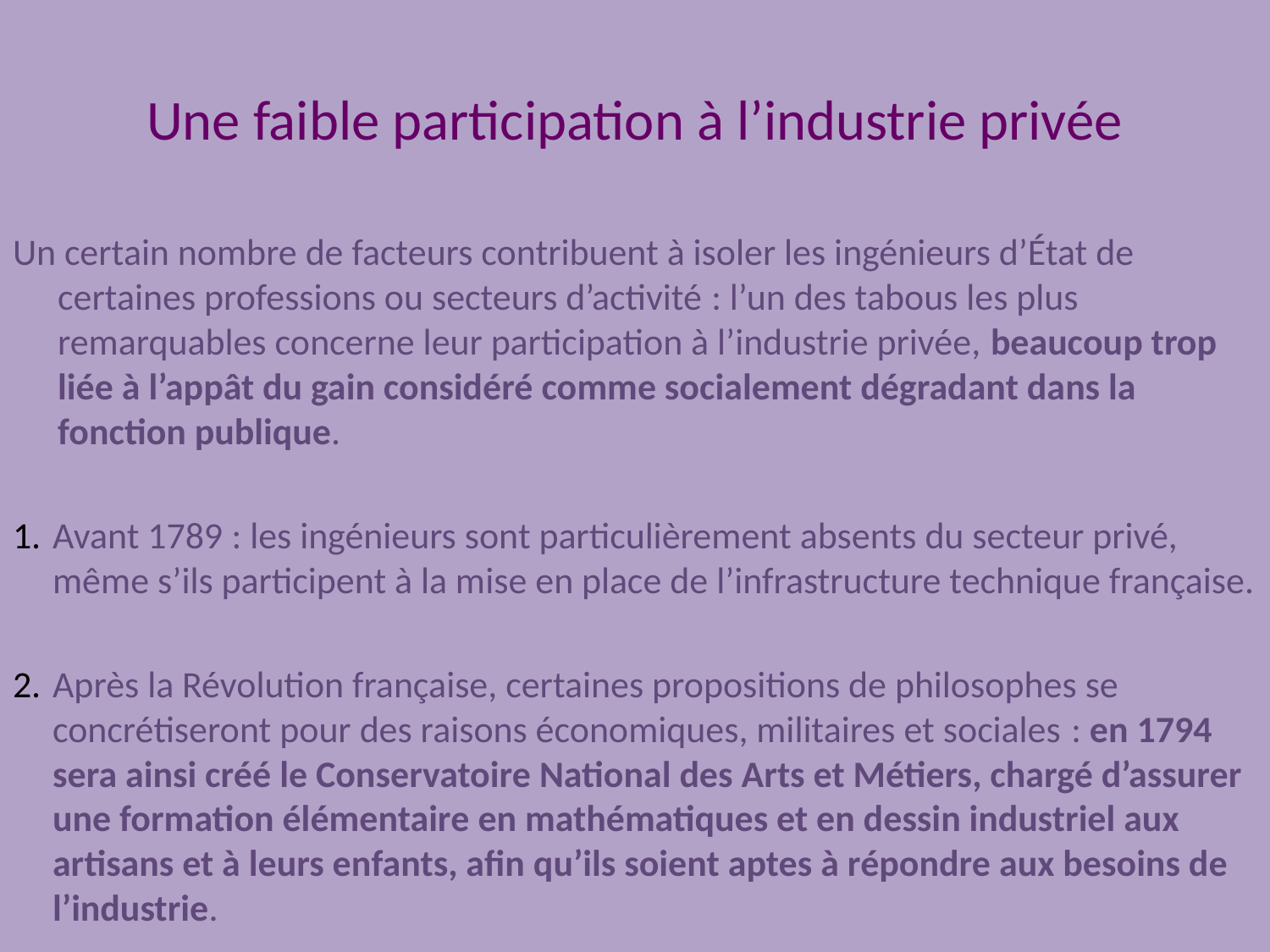

# Une faible participation à l’industrie privée
Un certain nombre de facteurs contribuent à isoler les ingénieurs d’État de certaines professions ou secteurs d’activité : l’un des tabous les plus remarquables concerne leur participation à l’industrie privée, beaucoup trop liée à l’appât du gain considéré comme socialement dégradant dans la fonction publique.

Avant 1789 : les ingénieurs sont particulièrement absents du secteur privé, même s’ils participent à la mise en place de l’infrastructure technique française.

Après la Révolution française, certaines propositions de philosophes se concrétiseront pour des raisons économiques, militaires et sociales : en 1794 sera ainsi créé le Conservatoire National des Arts et Métiers, chargé d’assurer une formation élémentaire en mathématiques et en dessin industriel aux artisans et à leurs enfants, afin qu’ils soient aptes à répondre aux besoins de l’industrie.